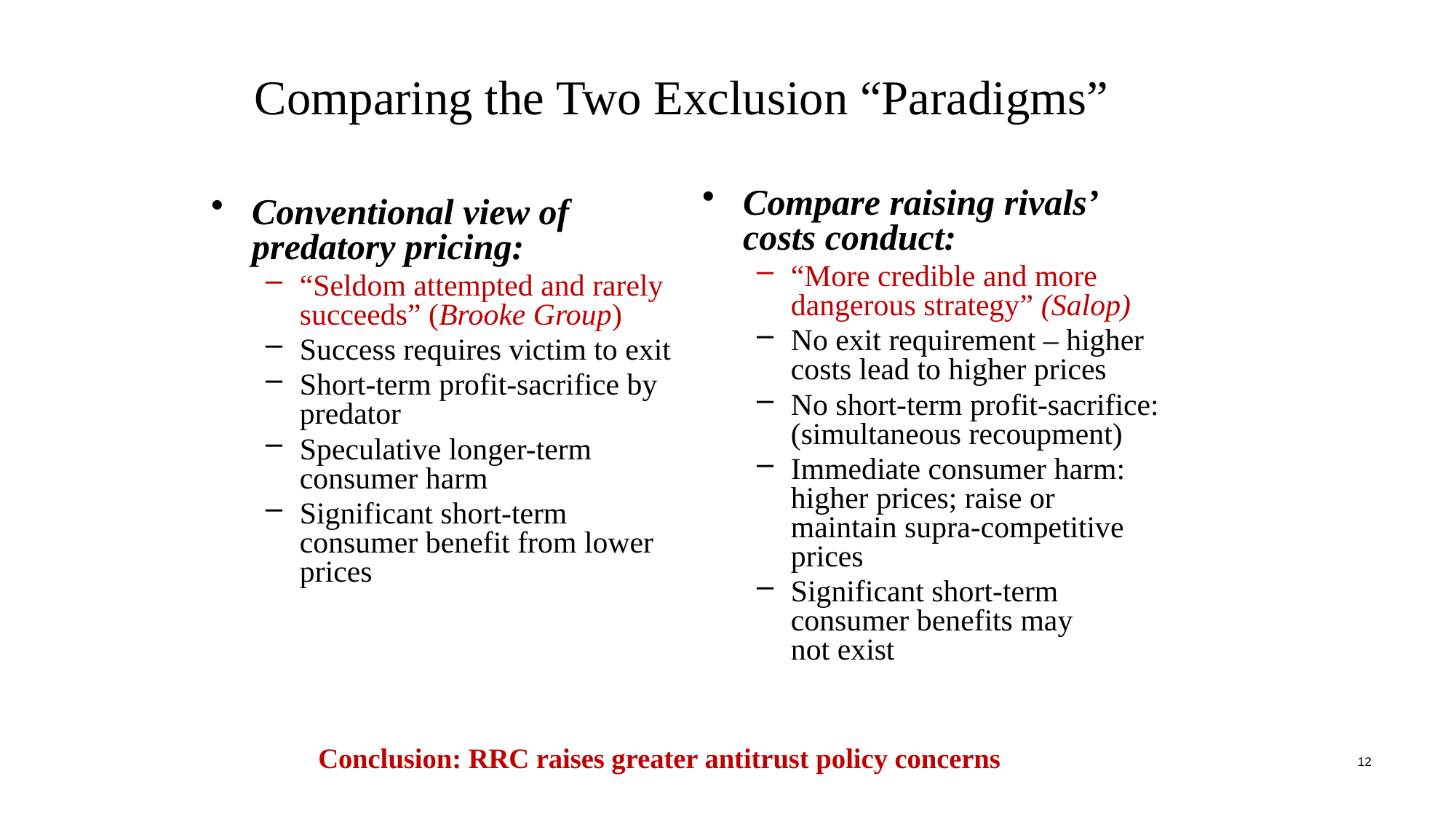

# Comparing the Two Exclusion “Paradigms”
Compare raising rivals’ costs conduct:
“More credible and more dangerous strategy” (Salop)
No exit requirement – higher costs lead to higher prices
No short-term profit-sacrifice: (simultaneous recoupment)
Immediate consumer harm: higher prices; raise or maintain supra-competitive prices
Significant short-term consumer benefits may
not exist

Conventional view of predatory pricing:
“Seldom attempted and rarely succeeds” (Brooke Group)
Success requires victim to exit
Short-term profit-sacrifice by predator
Speculative longer-term consumer harm
Significant short-term consumer benefit from lower prices

Conclusion: RRC raises greater antitrust policy concerns
12